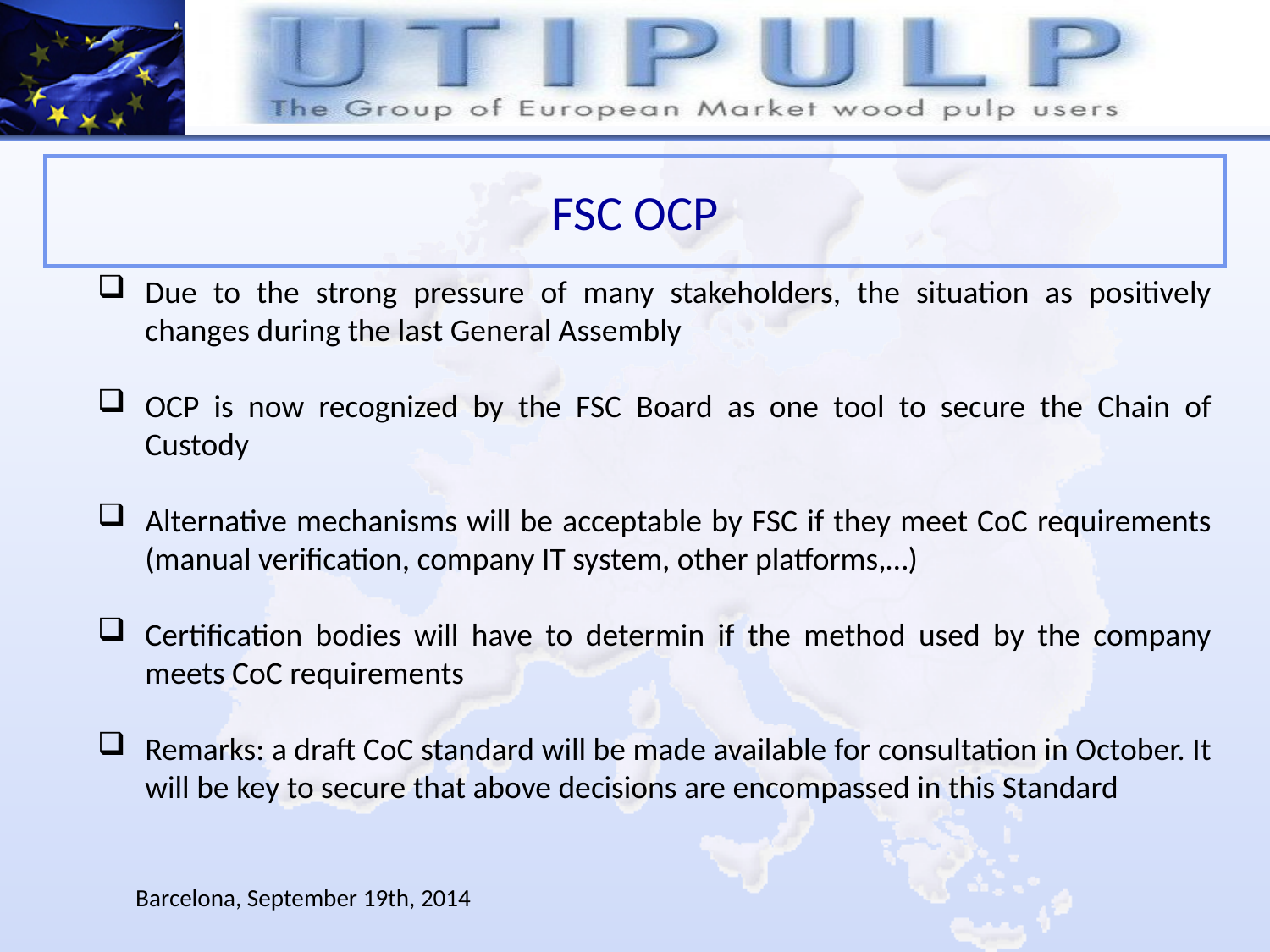

# FSC OCP
Due to the strong pressure of many stakeholders, the situation as positively changes during the last General Assembly

OCP is now recognized by the FSC Board as one tool to secure the Chain of Custody

Alternative mechanisms will be acceptable by FSC if they meet CoC requirements (manual verification, company IT system, other platforms,…)

Certification bodies will have to determin if the method used by the company meets CoC requirements

Remarks: a draft CoC standard will be made available for consultation in October. It will be key to secure that above decisions are encompassed in this Standard
Barcelona, September 19th, 2014